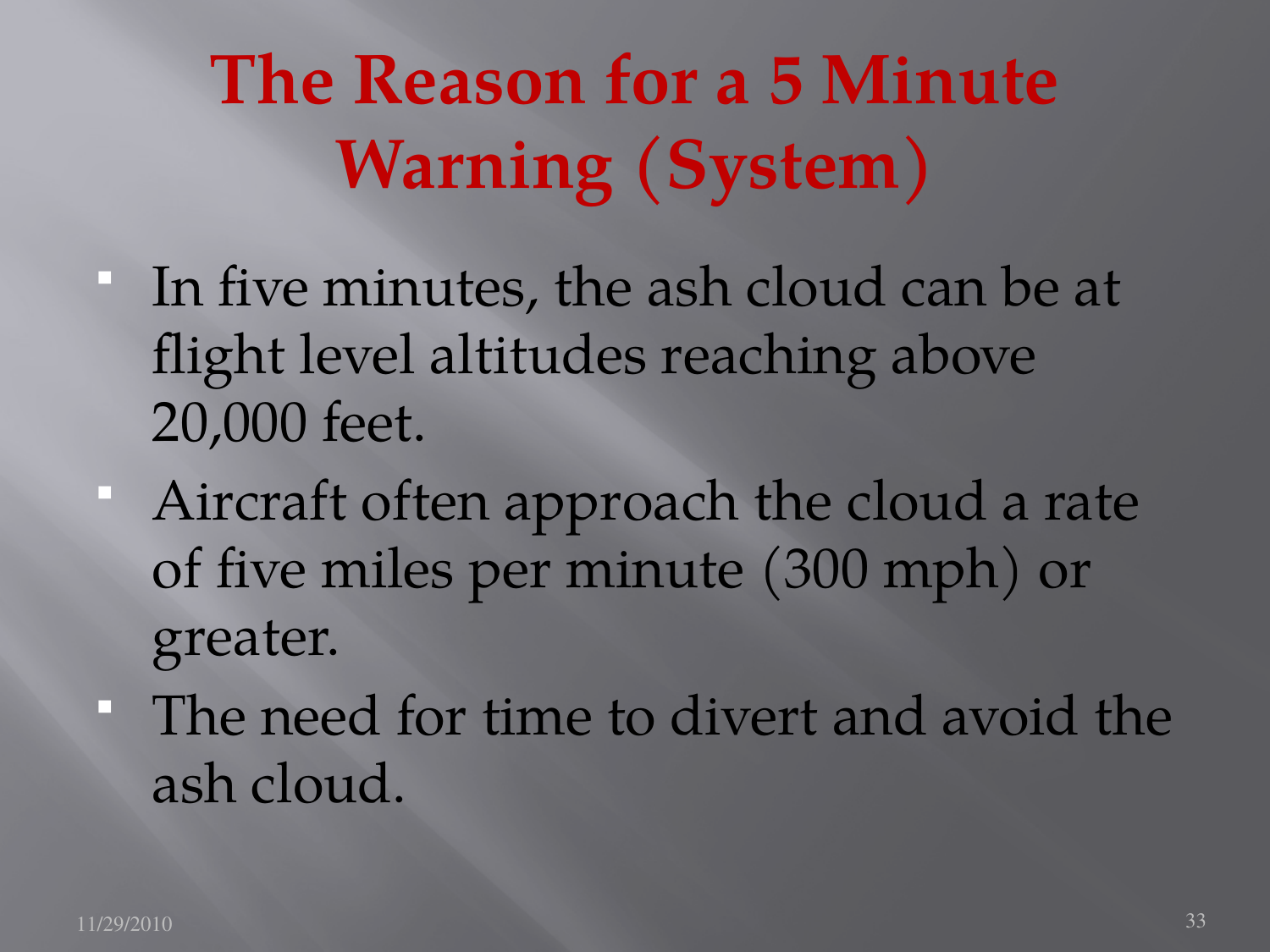

# The Reason for a 5 Minute Warning (System)
In five minutes, the ash cloud can be at flight level altitudes reaching above 20,000 feet.
Aircraft often approach the cloud a rate of five miles per minute (300 mph) or greater.
The need for time to divert and avoid the ash cloud.

11/29/2010
33